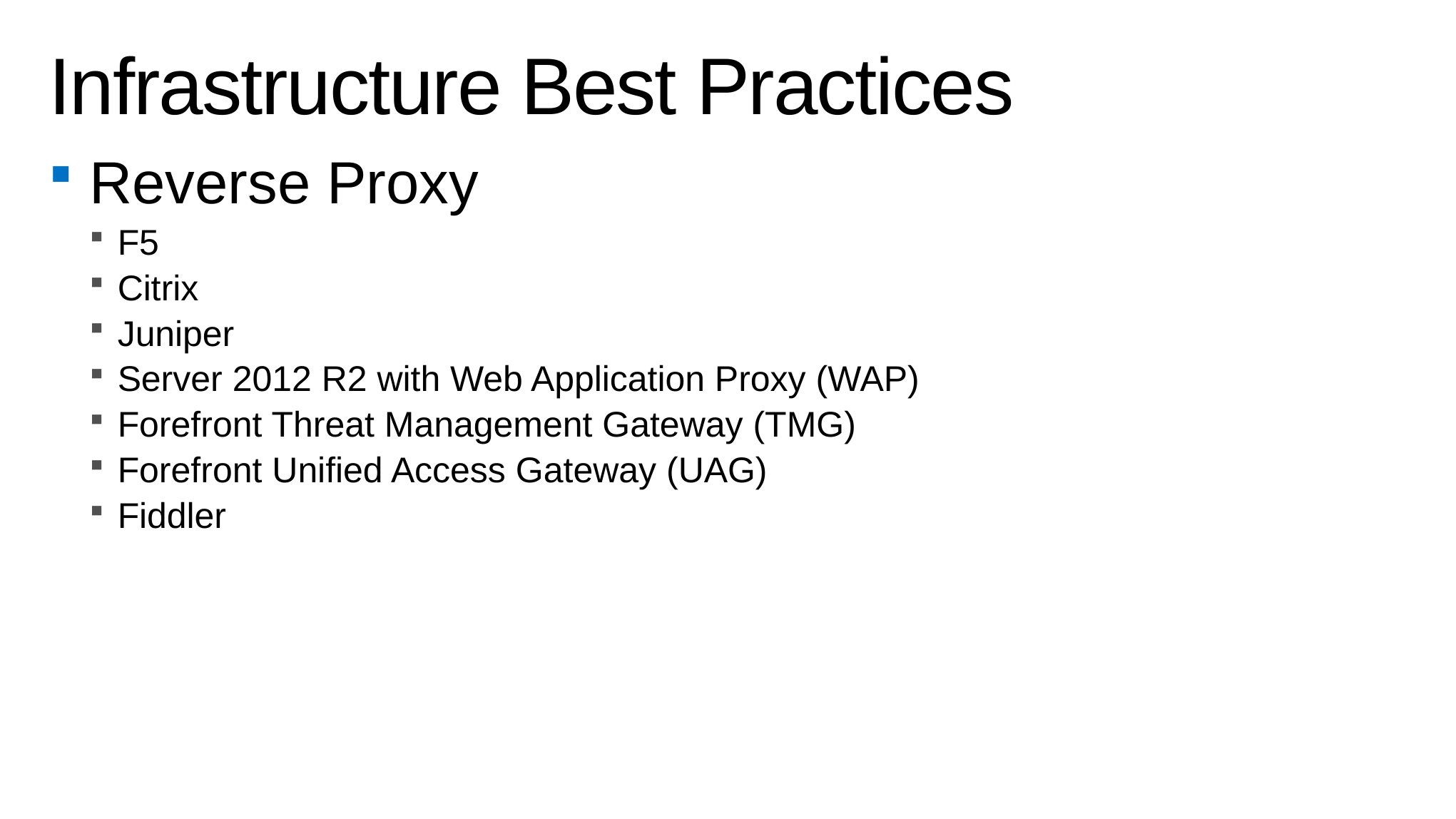

# Infrastructure Best Practices
Reverse Proxy
F5
Citrix
Juniper
Server 2012 R2 with Web Application Proxy (WAP)
Forefront Threat Management Gateway (TMG)
Forefront Unified Access Gateway (UAG)
Fiddler